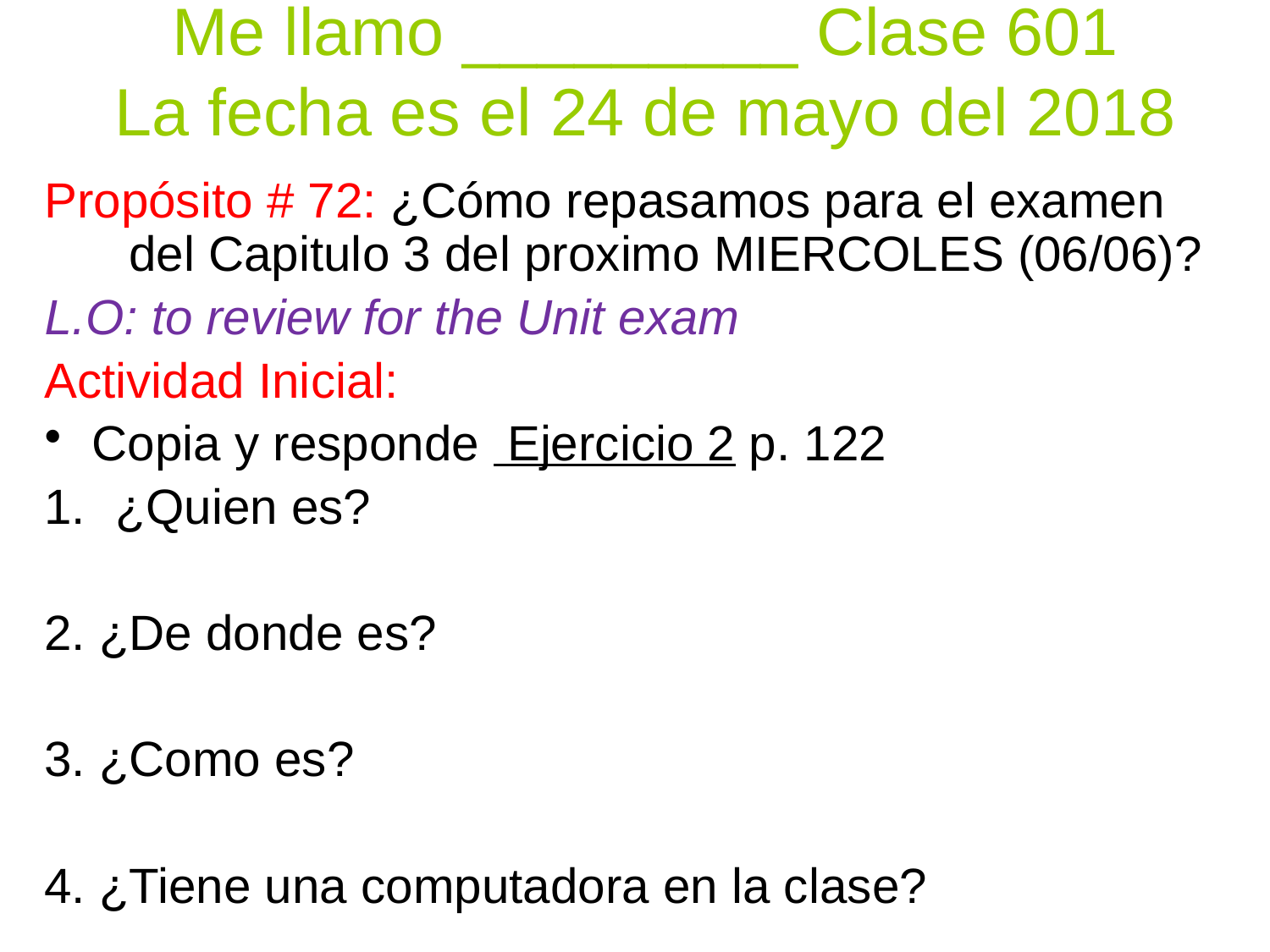

# Me llamo _________ Clase 601 La fecha es el 24 de mayo del 2018
Propósito # 72: ¿Cómo repasamos para el examen del Capitulo 3 del proximo MIERCOLES (06/06)?
L.O: to review for the Unit exam
Actividad Inicial:
Copia y responde  Ejercicio 2 p. 122
¿Quien es?

2. ¿De donde es?

3. ¿Como es?

4. ¿Tiene una computadora en la clase?